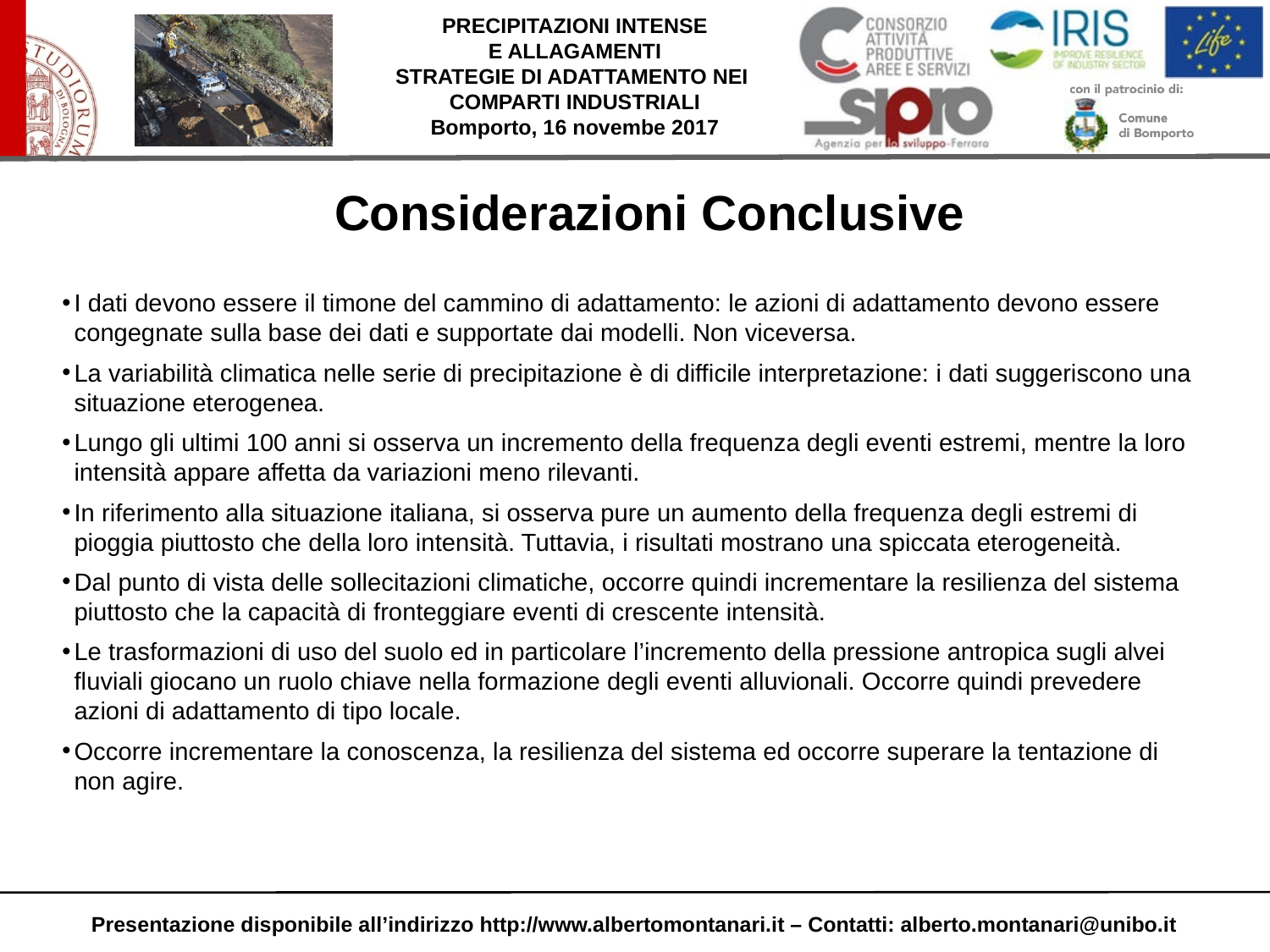

Considerazioni Conclusive
I dati devono essere il timone del cammino di adattamento: le azioni di adattamento devono essere congegnate sulla base dei dati e supportate dai modelli. Non viceversa.
La variabilità climatica nelle serie di precipitazione è di difficile interpretazione: i dati suggeriscono una situazione eterogenea.
Lungo gli ultimi 100 anni si osserva un incremento della frequenza degli eventi estremi, mentre la loro intensità appare affetta da variazioni meno rilevanti.
In riferimento alla situazione italiana, si osserva pure un aumento della frequenza degli estremi di pioggia piuttosto che della loro intensità. Tuttavia, i risultati mostrano una spiccata eterogeneità.
Dal punto di vista delle sollecitazioni climatiche, occorre quindi incrementare la resilienza del sistema piuttosto che la capacità di fronteggiare eventi di crescente intensità.
Le trasformazioni di uso del suolo ed in particolare l’incremento della pressione antropica sugli alvei fluviali giocano un ruolo chiave nella formazione degli eventi alluvionali. Occorre quindi prevedere azioni di adattamento di tipo locale.
Occorre incrementare la conoscenza, la resilienza del sistema ed occorre superare la tentazione di non agire.